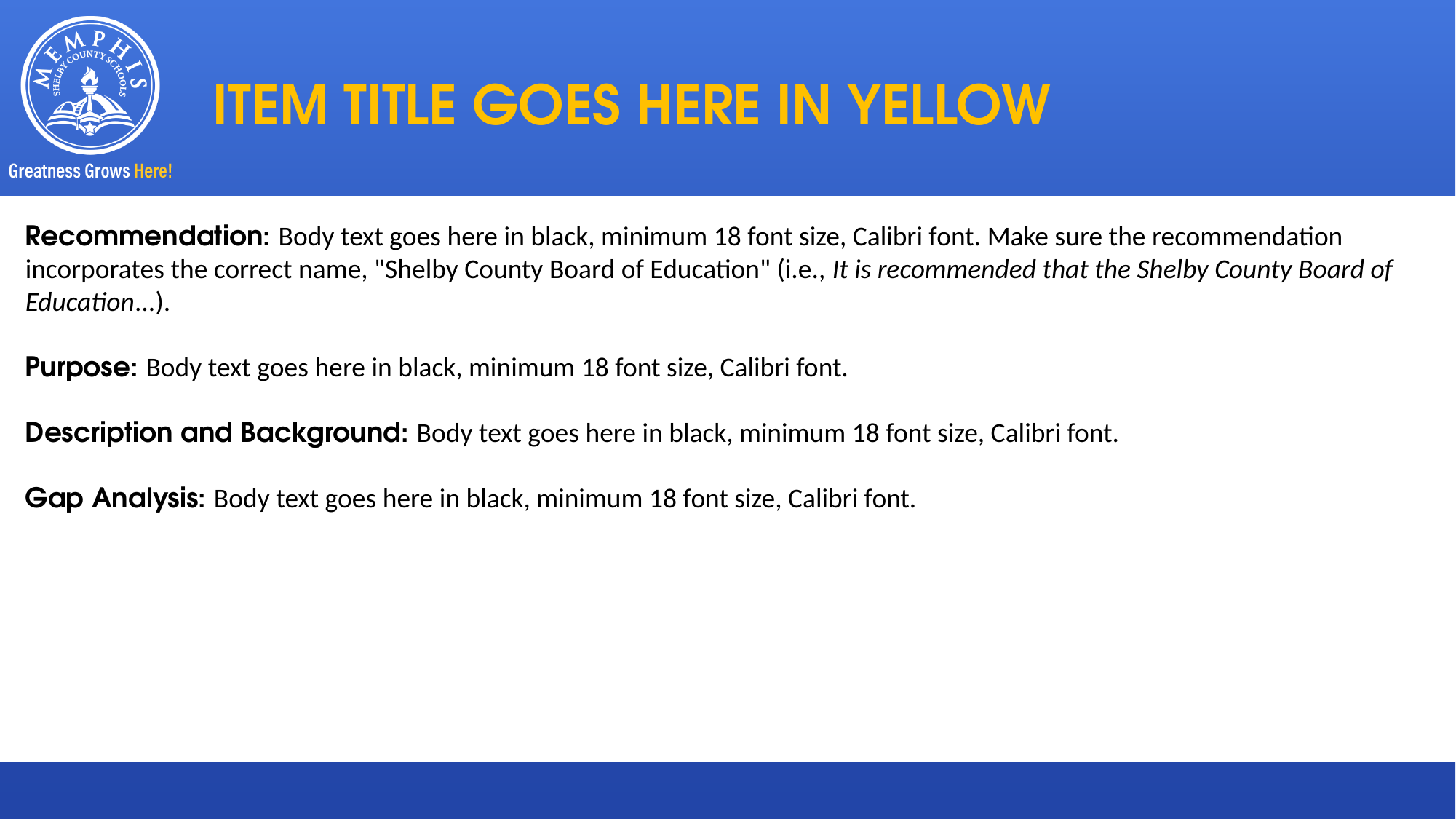

ITEM TITLE GOES HERE IN YELLOW
Recommendation: Body text goes here in black, minimum 18 font size, Calibri font. Make sure the recommendation incorporates the correct name, "Shelby County Board of Education" (i.e., It is recommended that the Shelby County Board of Education...).

Purpose: Body text goes here in black, minimum 18 font size, Calibri font.

Description and Background: Body text goes here in black, minimum 18 font size, Calibri font.

Gap Analysis: Body text goes here in black, minimum 18 font size, Calibri font.